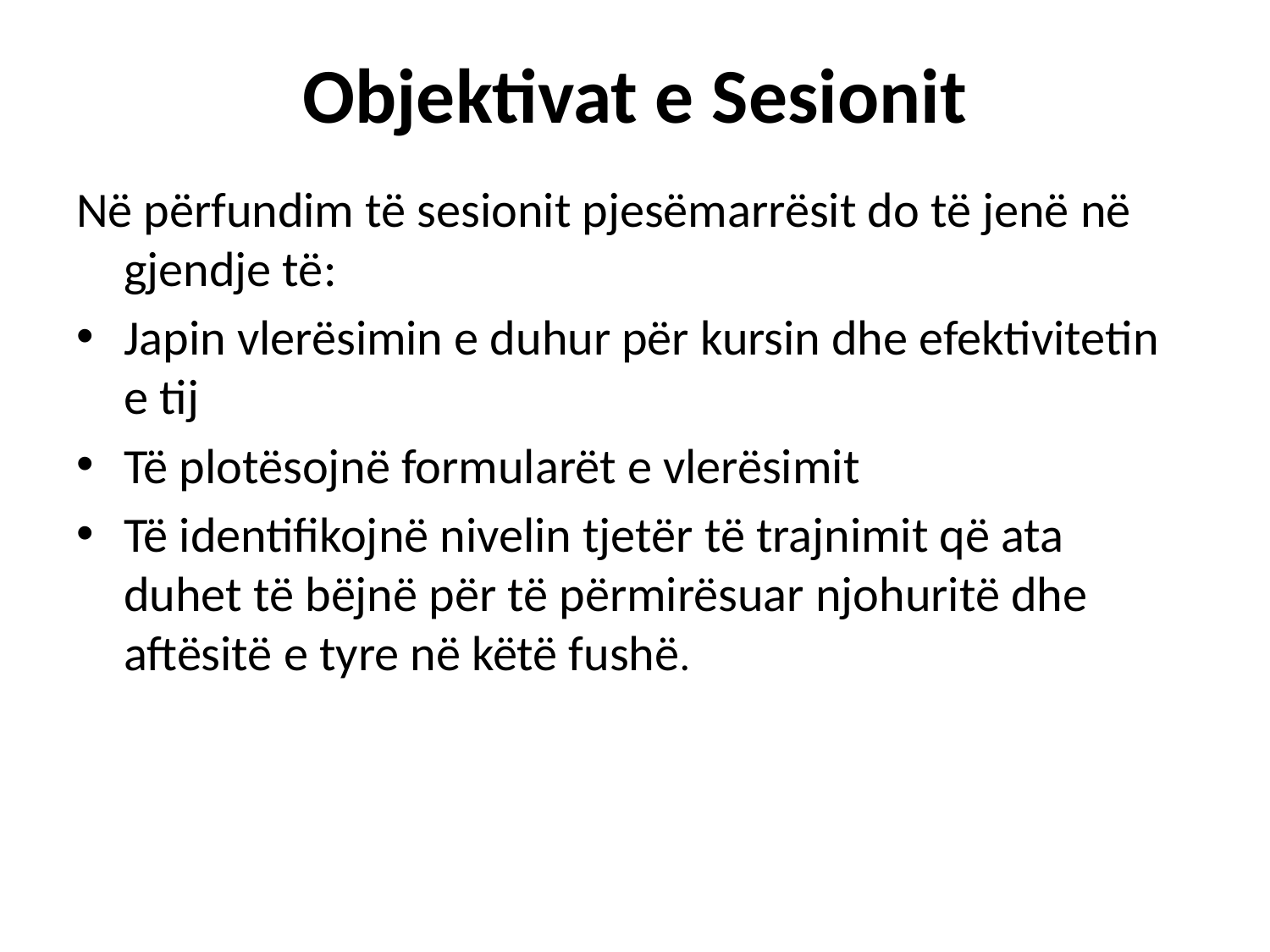

# Objektivat e Sesionit
Në përfundim të sesionit pjesëmarrësit do të jenë në gjendje të:
Japin vlerësimin e duhur për kursin dhe efektivitetin e tij
Të plotësojnë formularët e vlerësimit
Të identifikojnë nivelin tjetër të trajnimit që ata duhet të bëjnë për të përmirësuar njohuritë dhe aftësitë e tyre në këtë fushë.